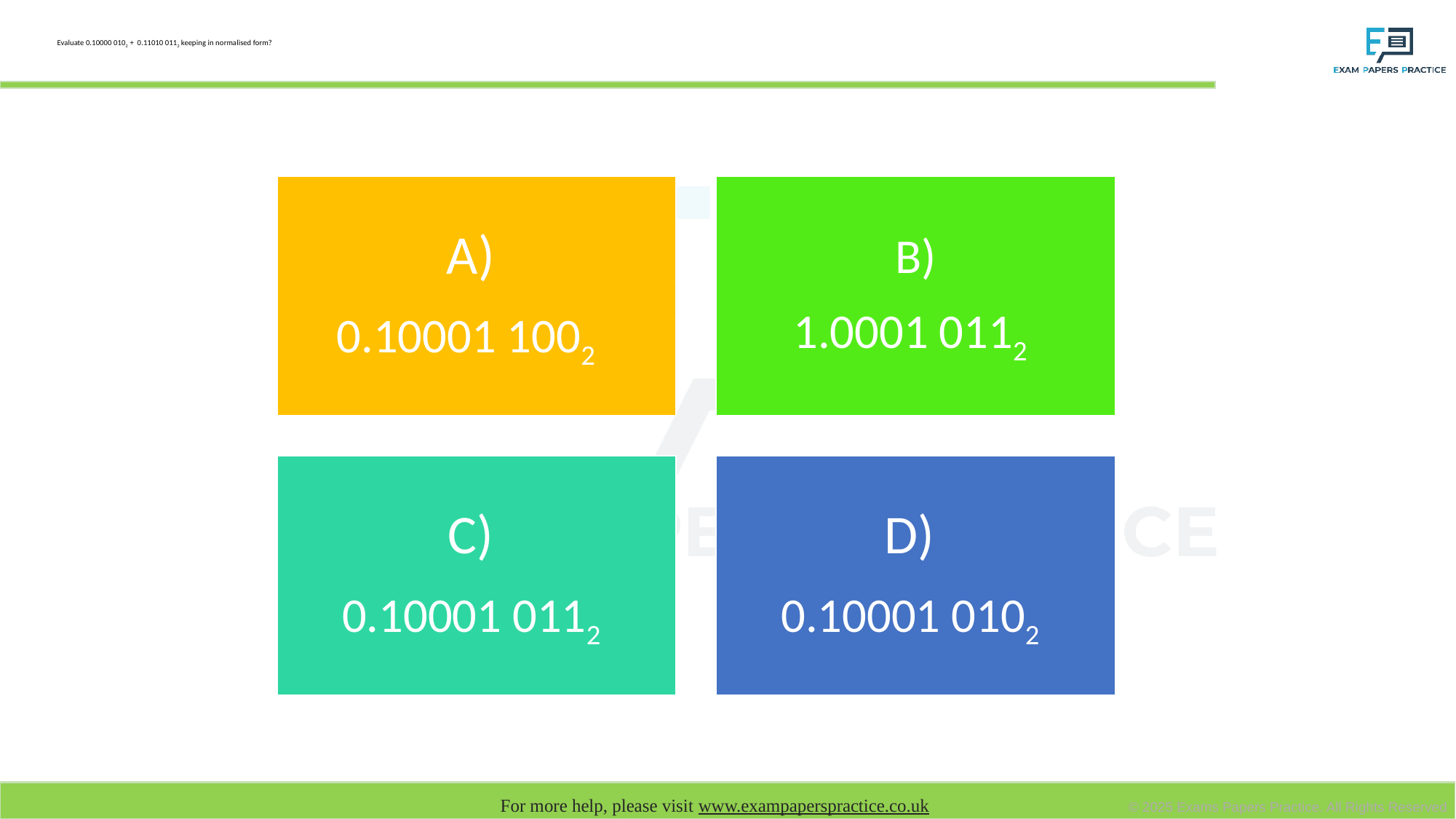

# Evaluate 0.10000 0102 +  0.11010 0112 keeping in normalised form?
A)
0.10001 1002
B)
1.0001 0112
C)
0.10001 0112
D)
0.10001 0102